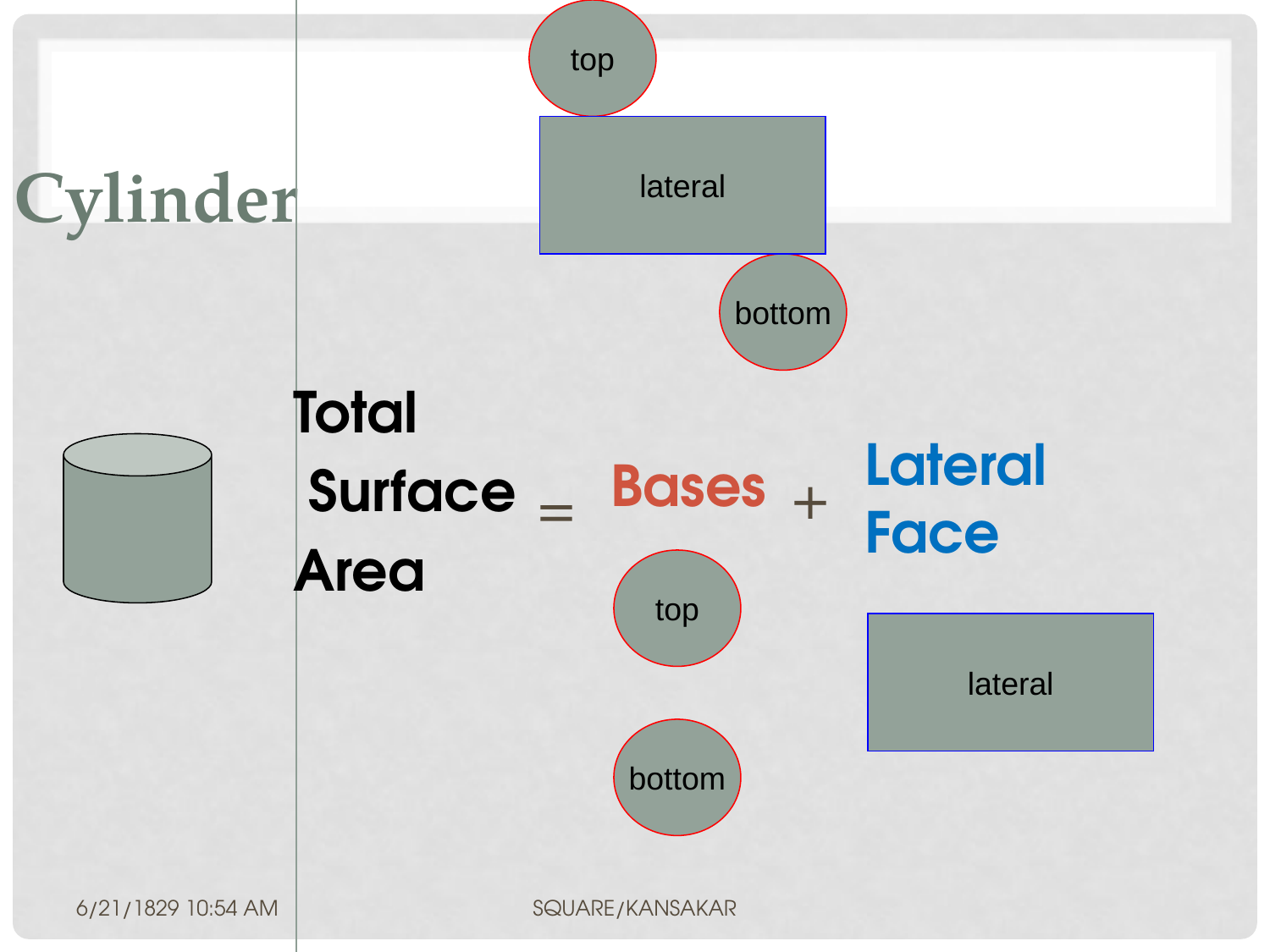

top
# Cylinder
lateral
bottom
Total
 Surface
Area
Lateral Face

Bases
+
=
top
lateral
bottom
6/21/1829 10:54 AM
SQUARE/KANSAKAR